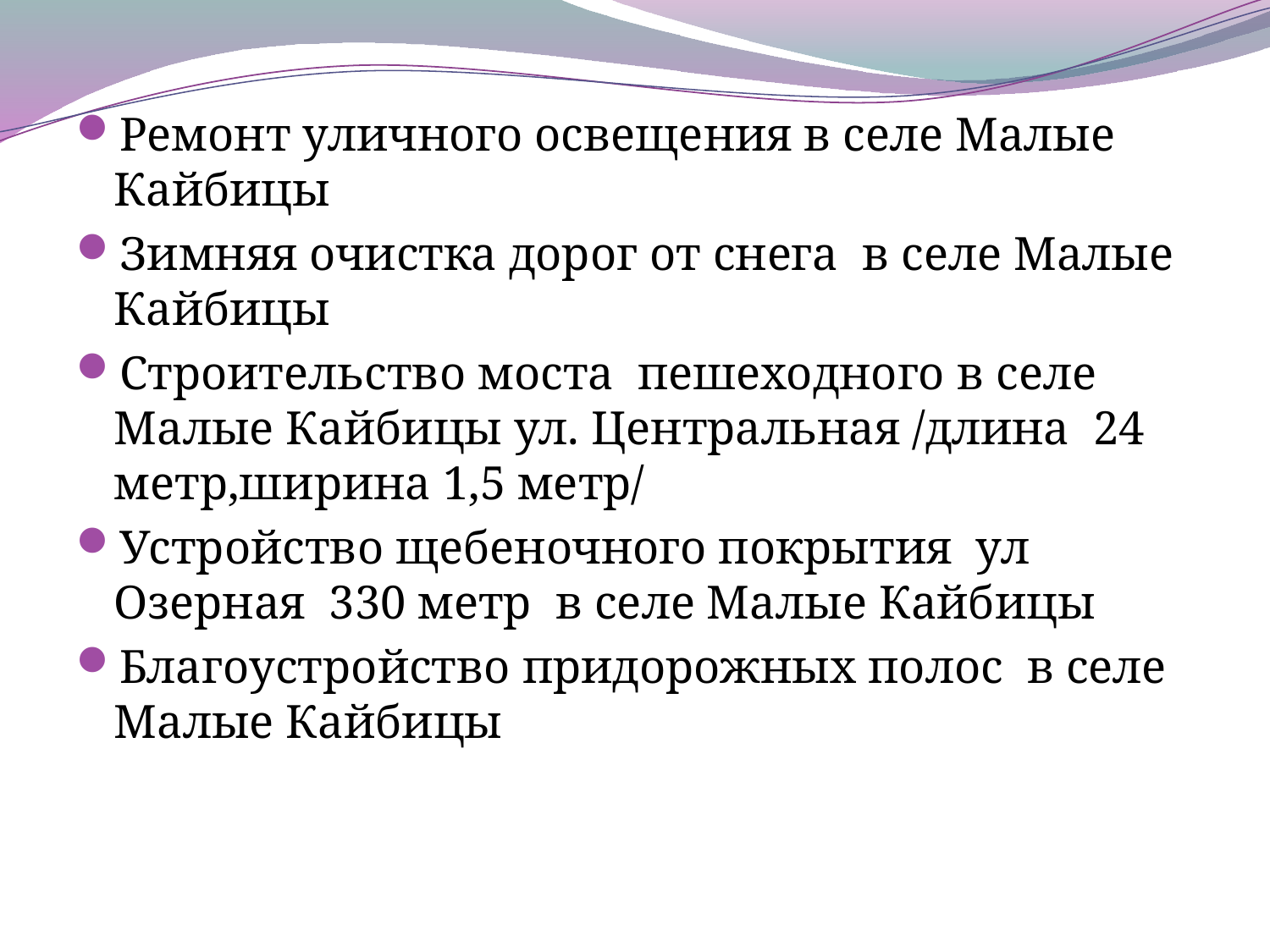

#
Ремонт уличного освещения в селе Малые Кайбицы
Зимняя очистка дорог от снега  в селе Малые Кайбицы
Строительство моста  пешеходного в селе Малые Кайбицы ул. Центральная /длина  24 метр,ширина 1,5 метр/
Устройство щебеночного покрытия  ул Озерная  330 метр  в селе Малые Кайбицы
Благоустройство придорожных полос  в селе Малые Кайбицы